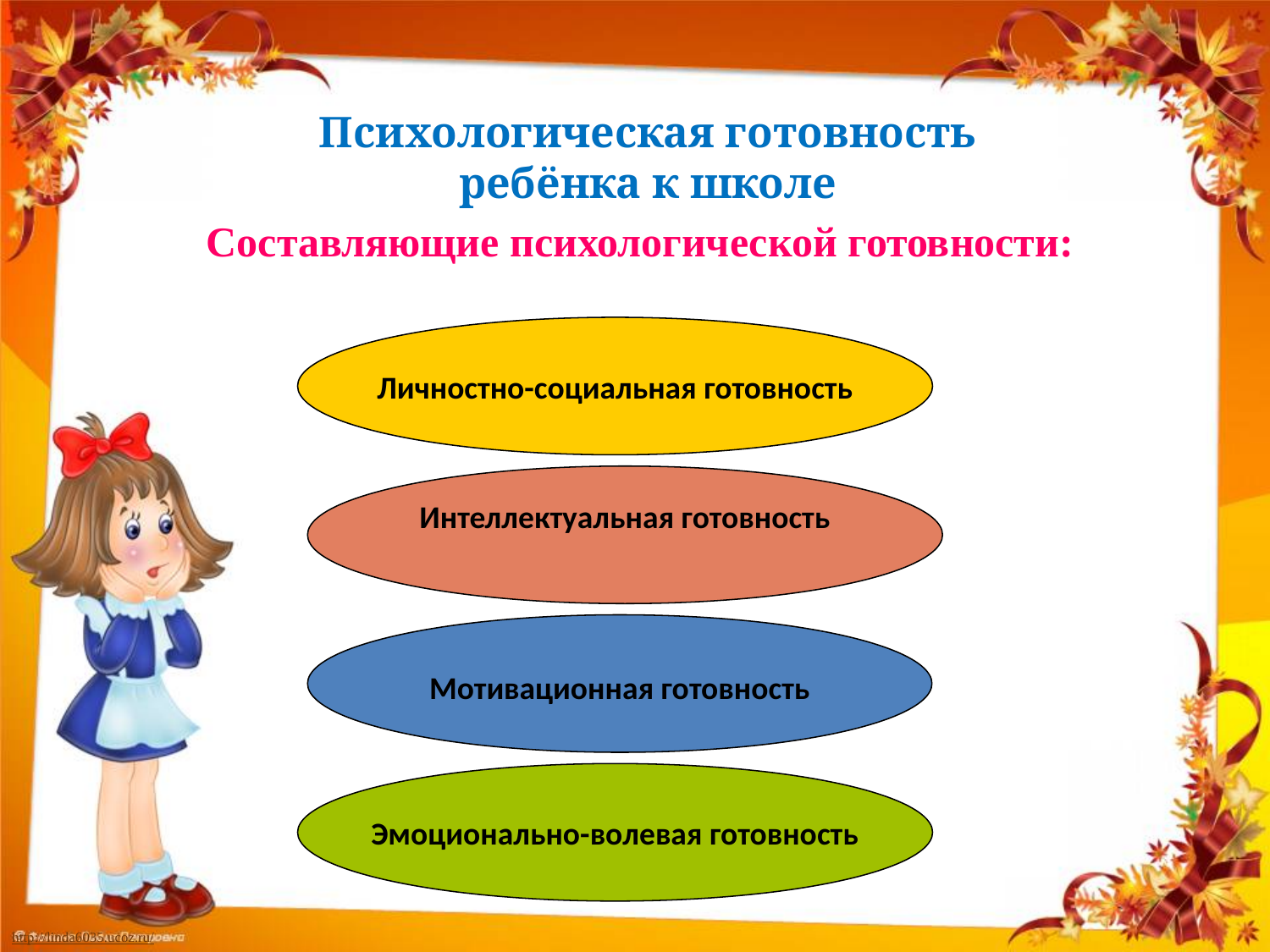

# Психологическая готовность ребёнка к школе
Составляющие психологической готовности:
Личностно-социальная готовность
Интеллектуальная готовность

Мотивационная готовность

Эмоционально-волевая готовность